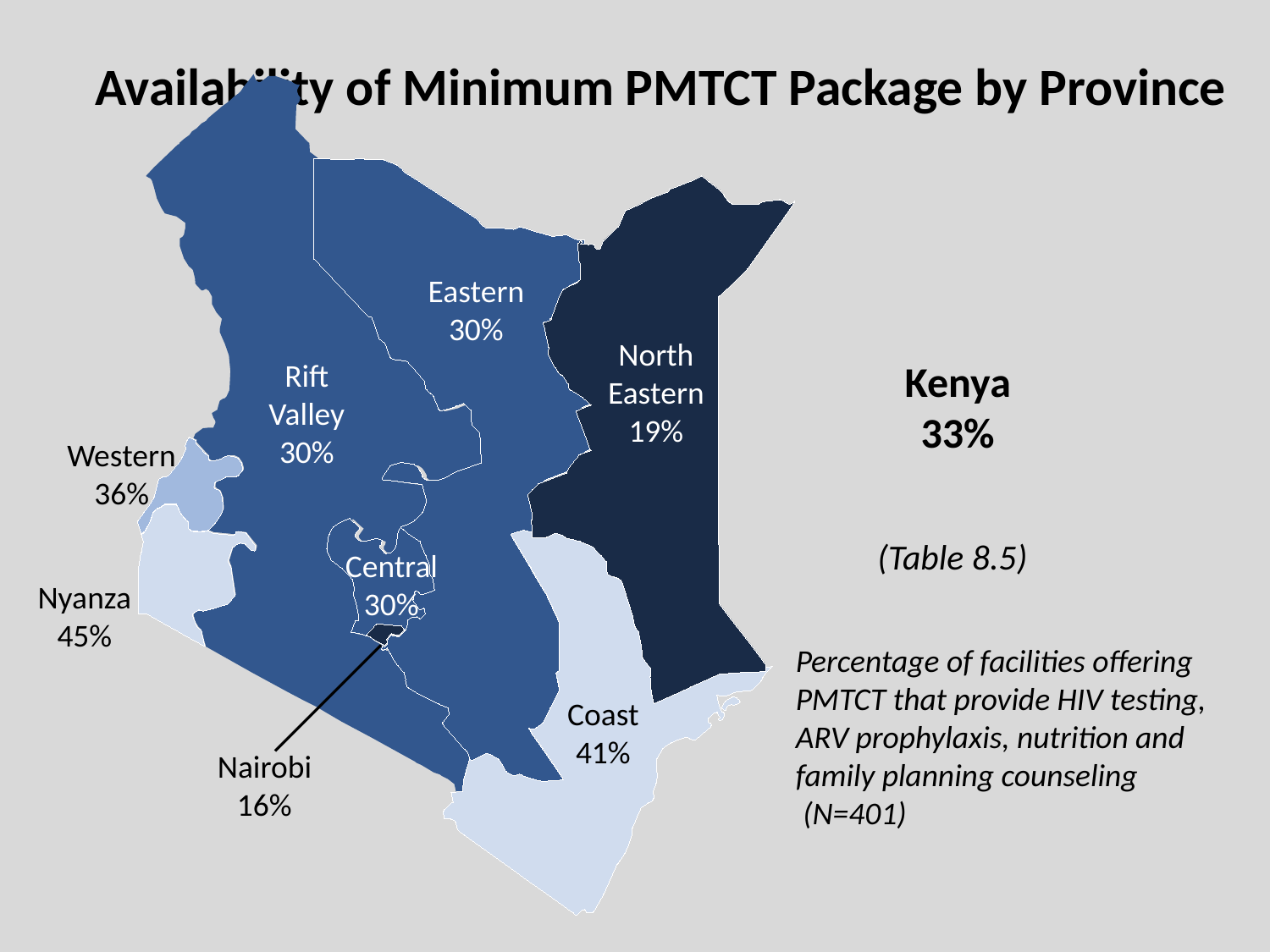

# Availability of Minimum PMTCT Package by Province

Eastern
30%
North Eastern
19%
Rift Valley
30%
Kenya
33%
Western
36%
(Table 8.5)
Central
30%
Nyanza
45%
Percentage of facilities offering PMTCT that provide HIV testing, ARV prophylaxis, nutrition and family planning counseling
 (N=401)
Coast
41%
Nairobi
16%